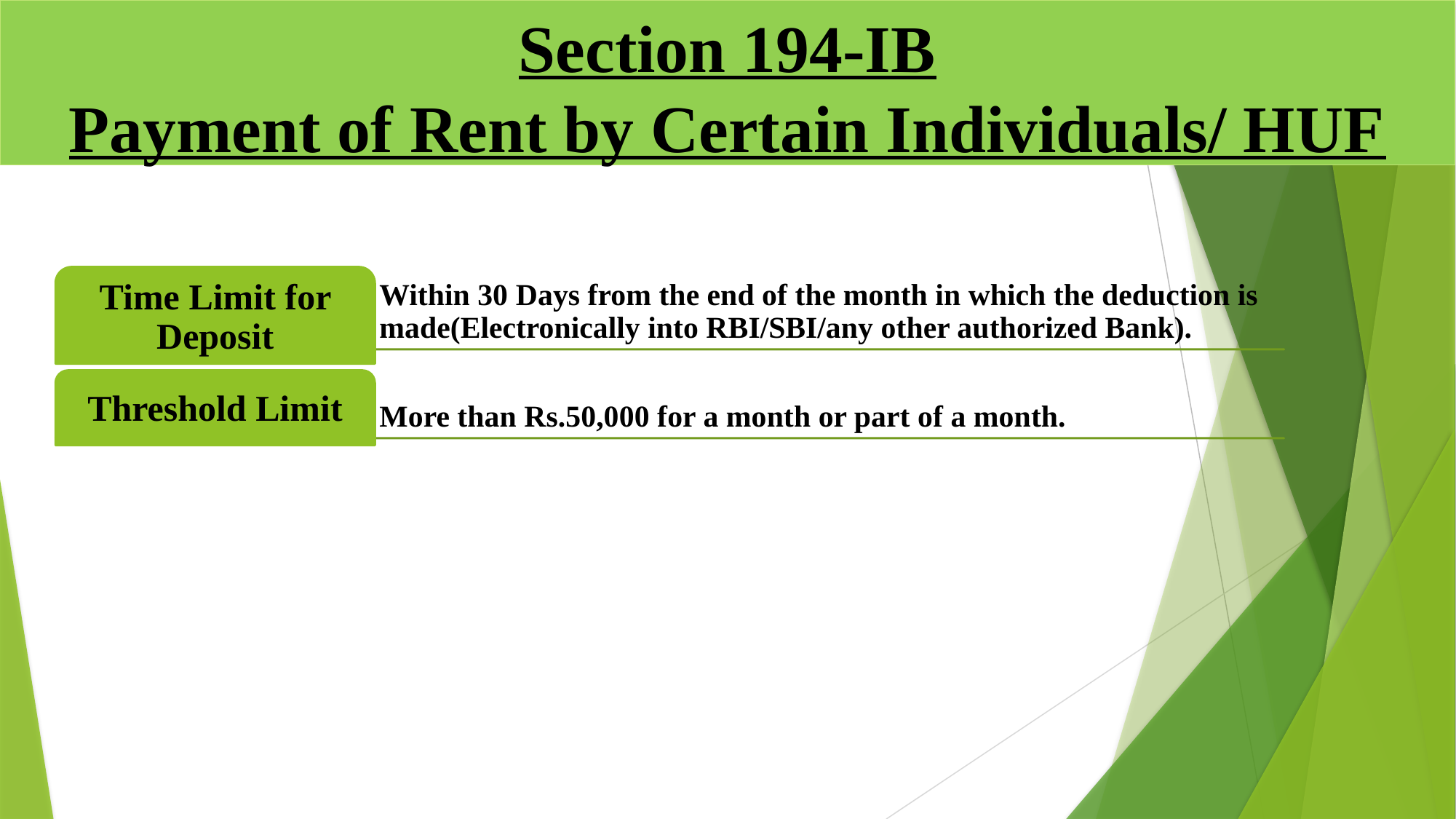

# Section 194-IB Payment of Rent by Certain Individuals/ HUF
Within 30 Days from the end of the month in which the deduction is made(Electronically into RBI/SBI/any other authorized Bank).
Time Limit for Deposit
More than Rs.50,000 for a month or part of a month.
Threshold Limit